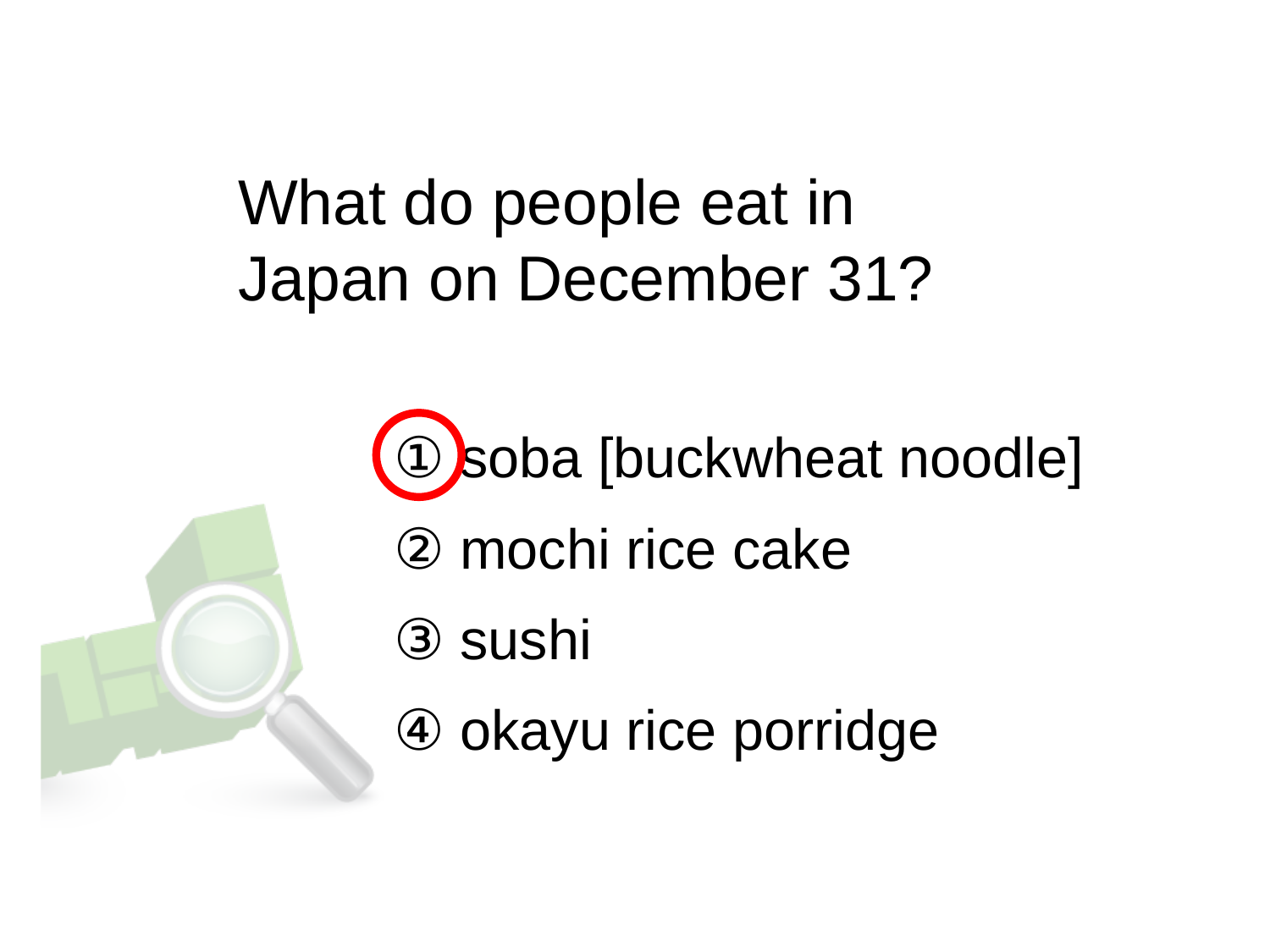

# What do people eat in Japan on December 31?

① soba [buckwheat noodle]
② mochi rice cake
③ sushi
④ okayu rice porridge